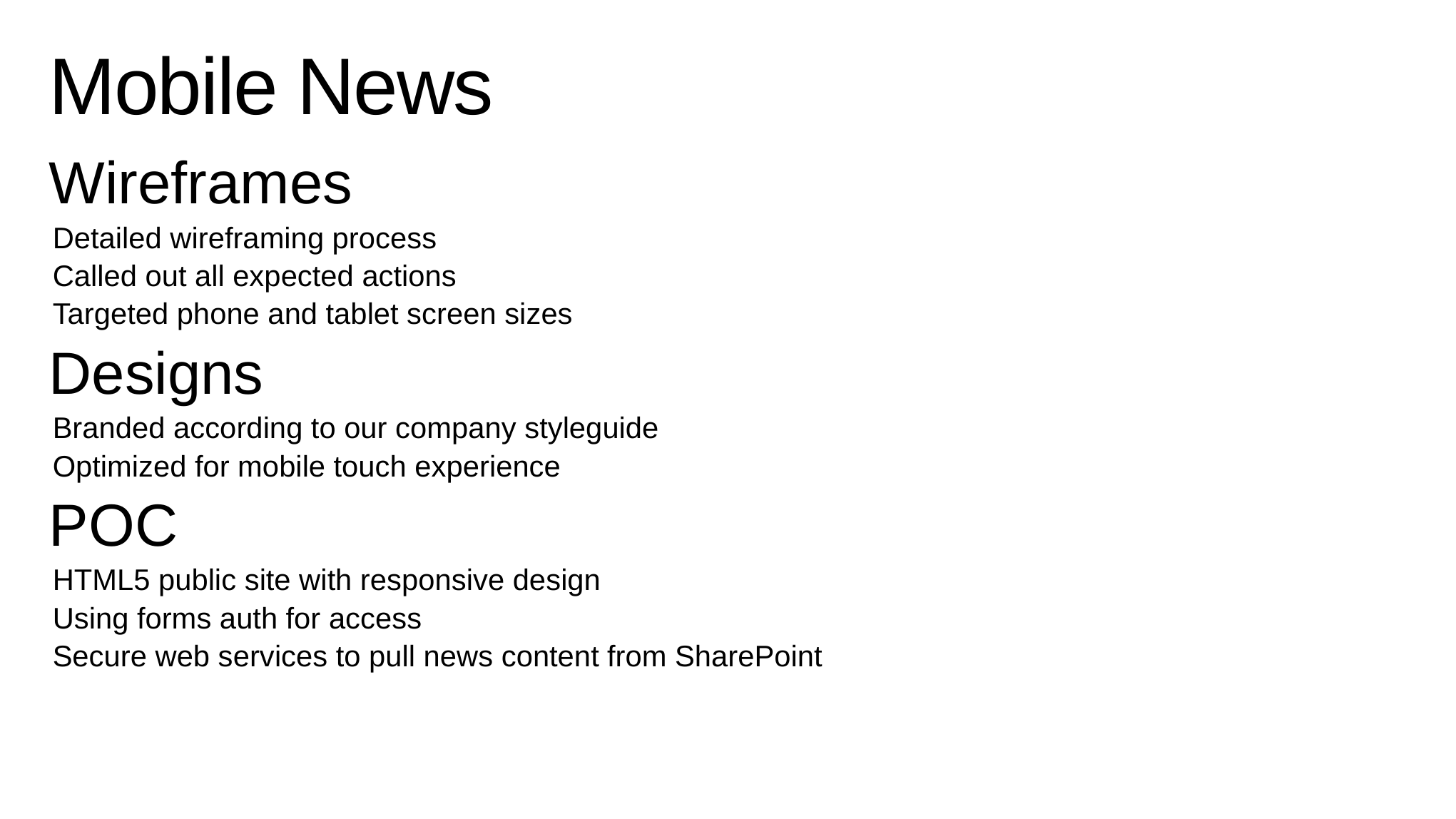

# Mobile News
Wireframes
Detailed wireframing process
Called out all expected actions
Targeted phone and tablet screen sizes
Designs
Branded according to our company styleguide
Optimized for mobile touch experience
POC
HTML5 public site with responsive design
Using forms auth for access
Secure web services to pull news content from SharePoint